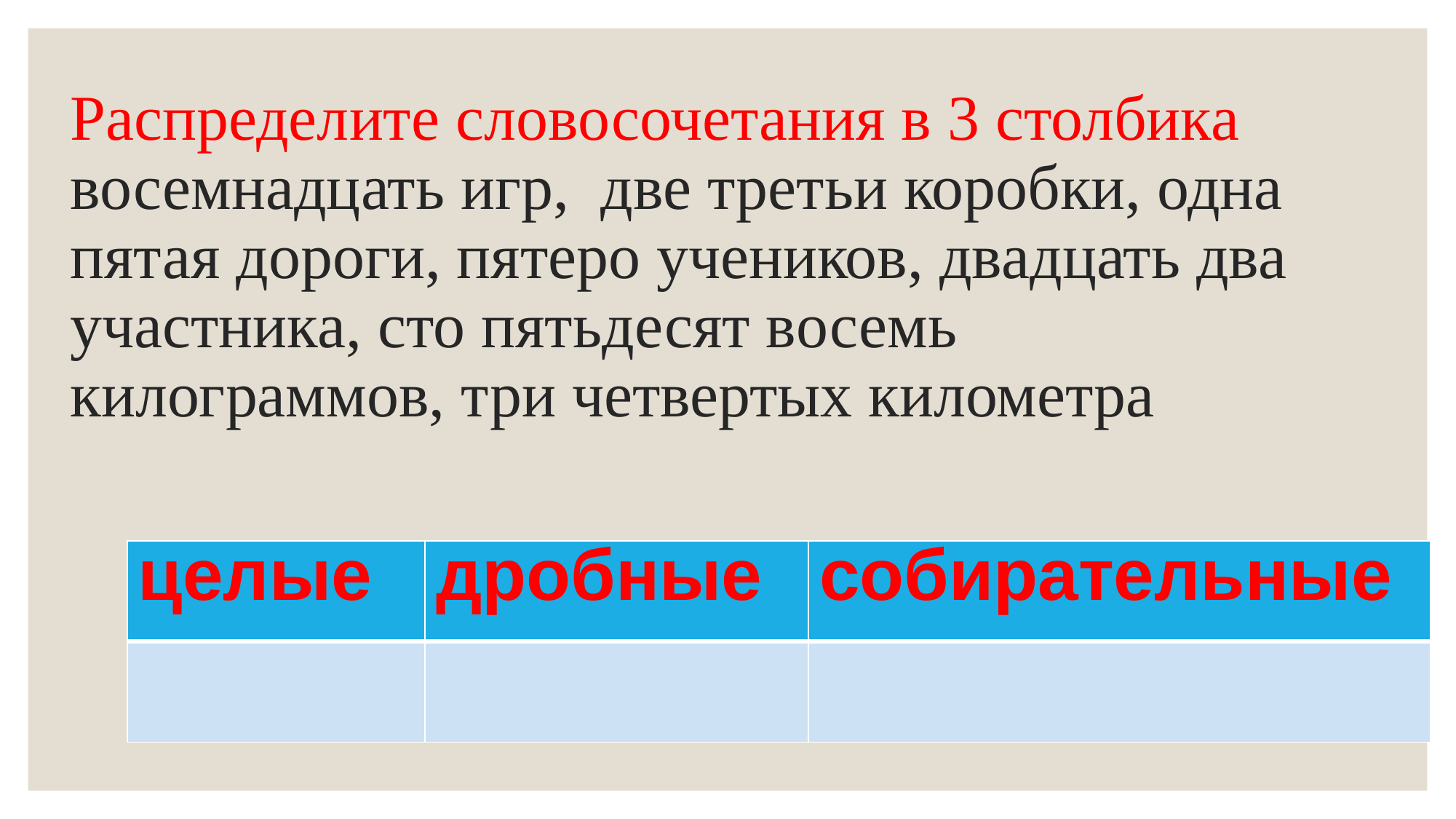

# Распределите словосочетания в 3 столбика восемнадцать игр,  две третьи коробки, одна пятая дороги, пятеро учеников, двадцать два участника, сто пятьдесят восемь килограммов, три четвертых километра
| целые | дробные | собирательные |
| --- | --- | --- |
|  |  |  |